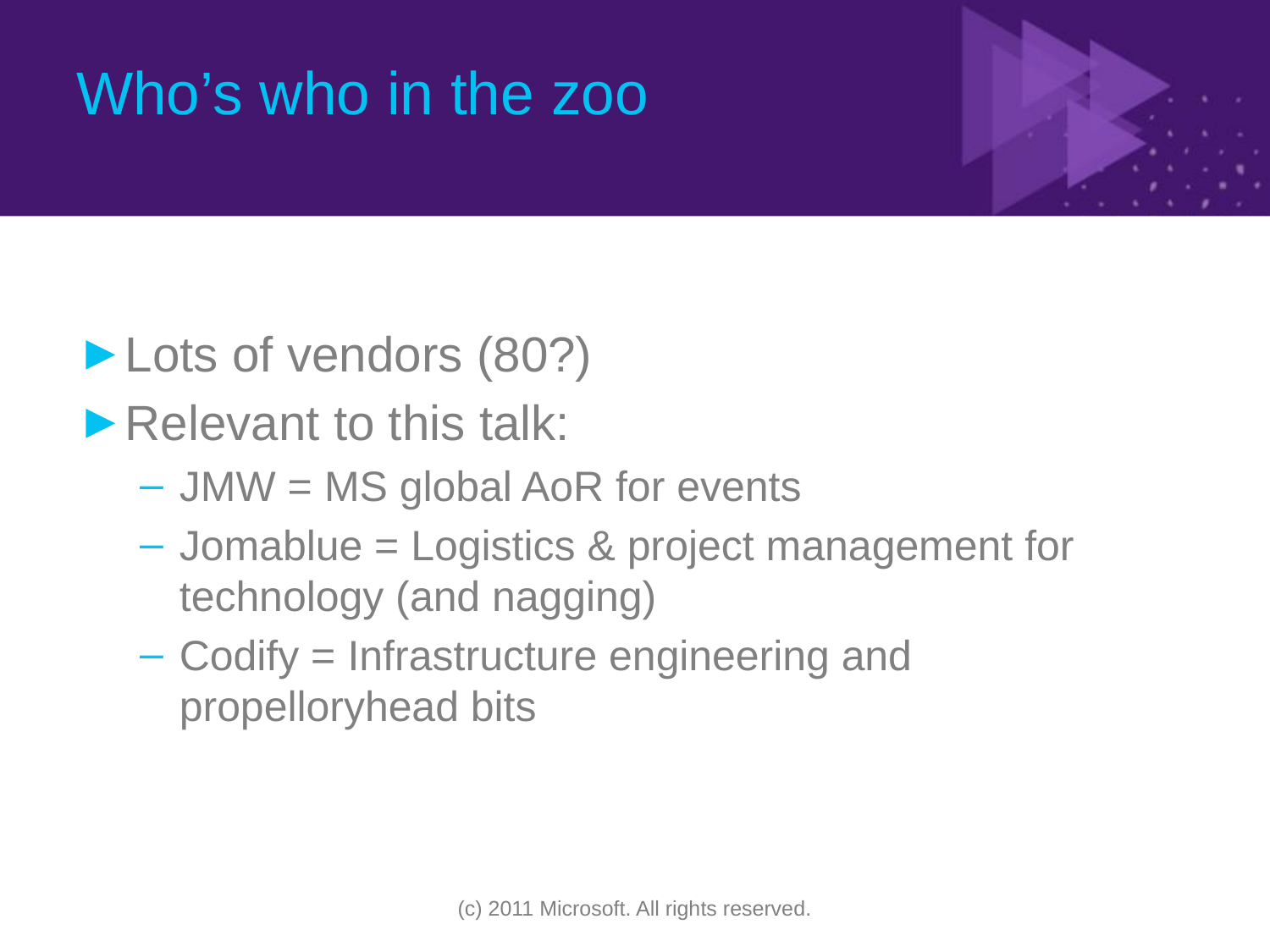

# Who’s who in the zoo
Lots of vendors (80?)
Relevant to this talk:
JMW = MS global AoR for events
Jomablue = Logistics & project management for technology (and nagging)
Codify = Infrastructure engineering and propelloryhead bits
(c) 2011 Microsoft. All rights reserved.